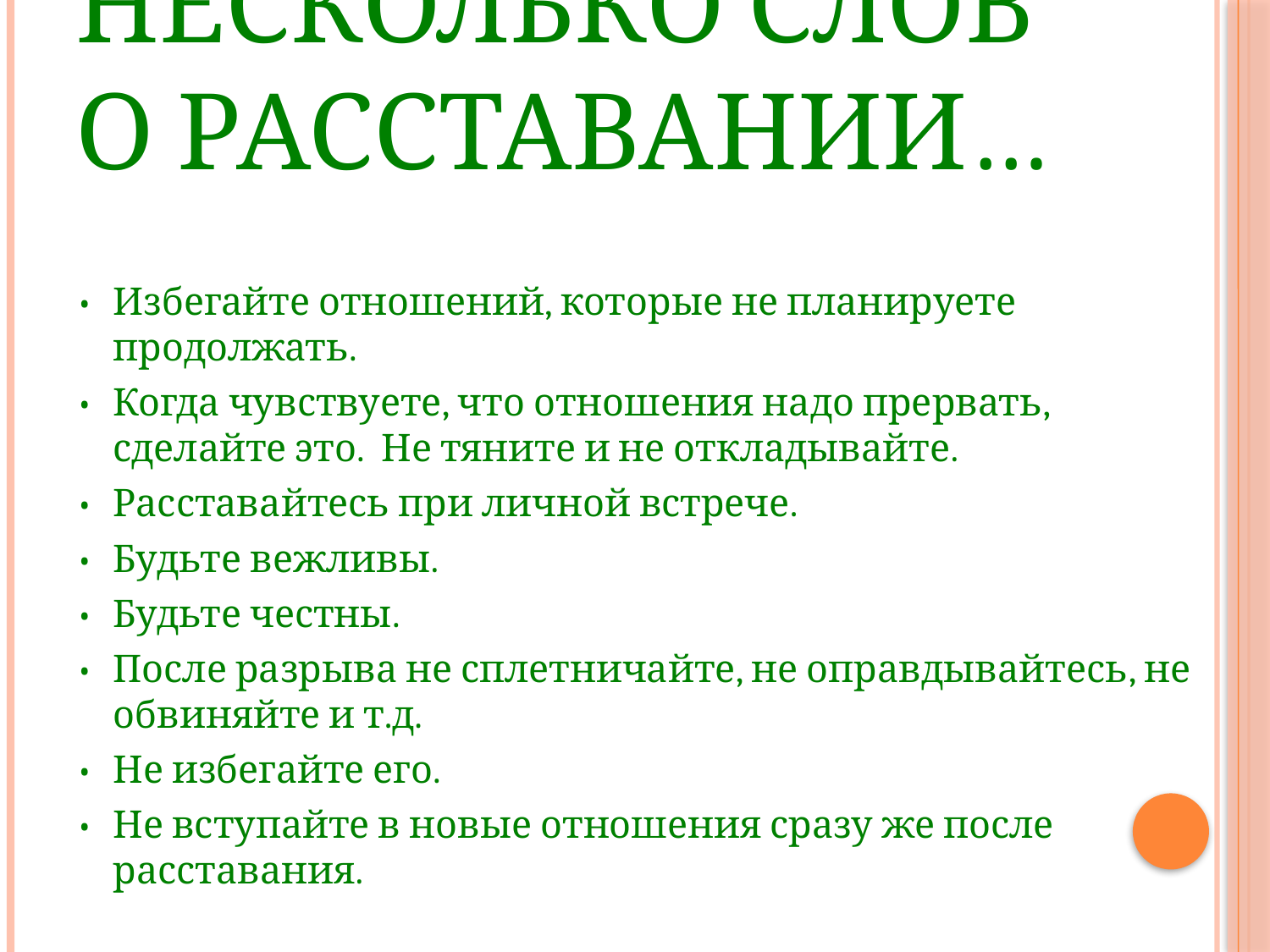

# Несколько слов о расставании…
•	Избегайте отношений, которые не планируете продолжать.
•	Когда чувствуете, что отношения надо прервать, сделайте это.  Не тяните и не откладывайте.
•	Расставайтесь при личной встрече.
•	Будьте вежливы.
•	Будьте честны.
•	После разрыва не сплетничайте, не оправдывайтесь, не обвиняйте и т.д.
•	Не избегайте его.
•	Не вступайте в новые отношения сразу же после расставания.